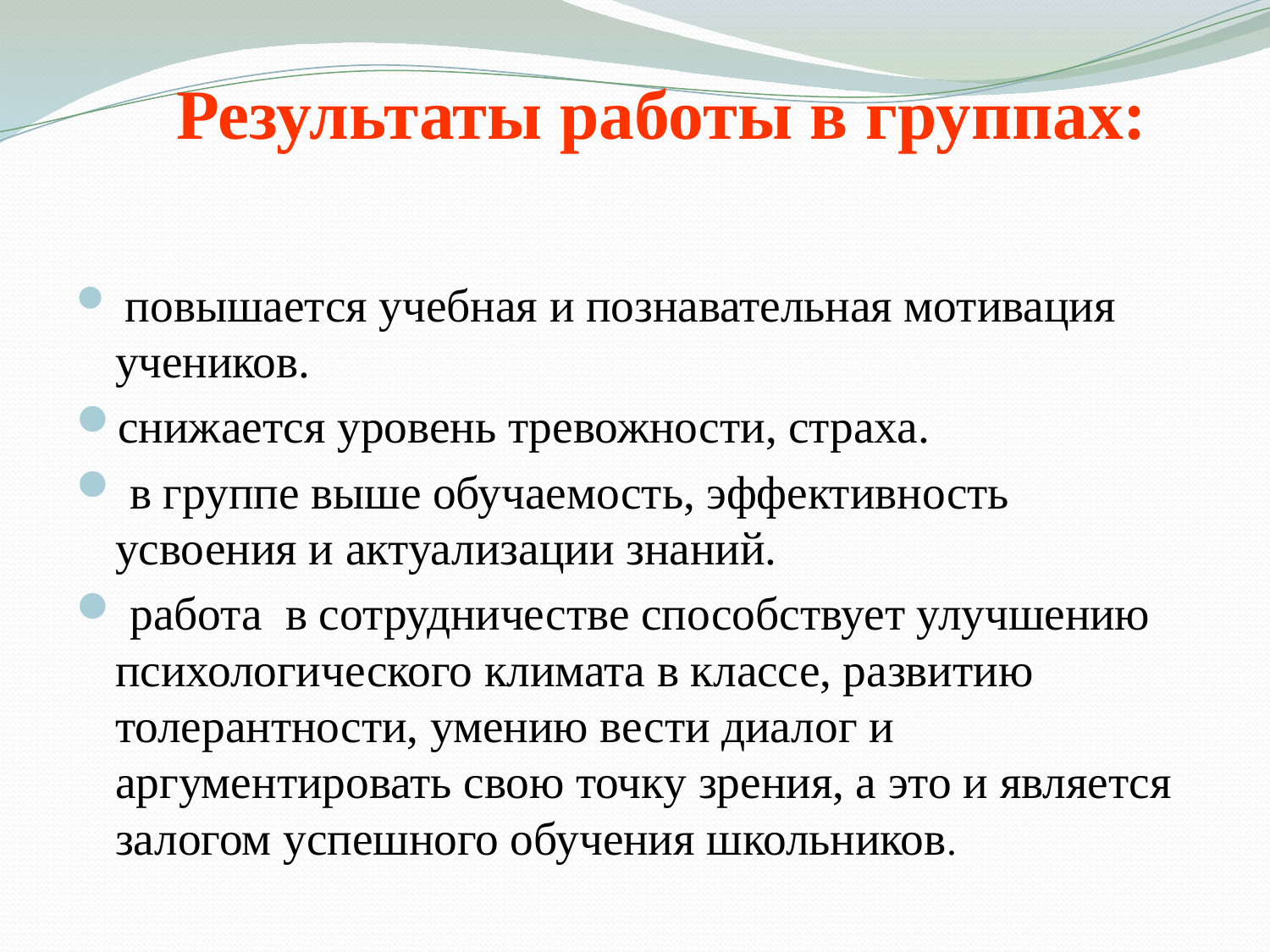

повышается учебная и познавательная мотивация учеников.
снижается уровень тревожности, страха.
 в группе выше обучаемость, эффективность усвоения и актуализации знаний.
 работа  в сотрудничестве способствует улучшению психологического климата в классе, развитию толерантности, умению вести диалог и аргументировать свою точку зрения, а это и является залогом успешного обучения школьников.
Результаты работы в группах: